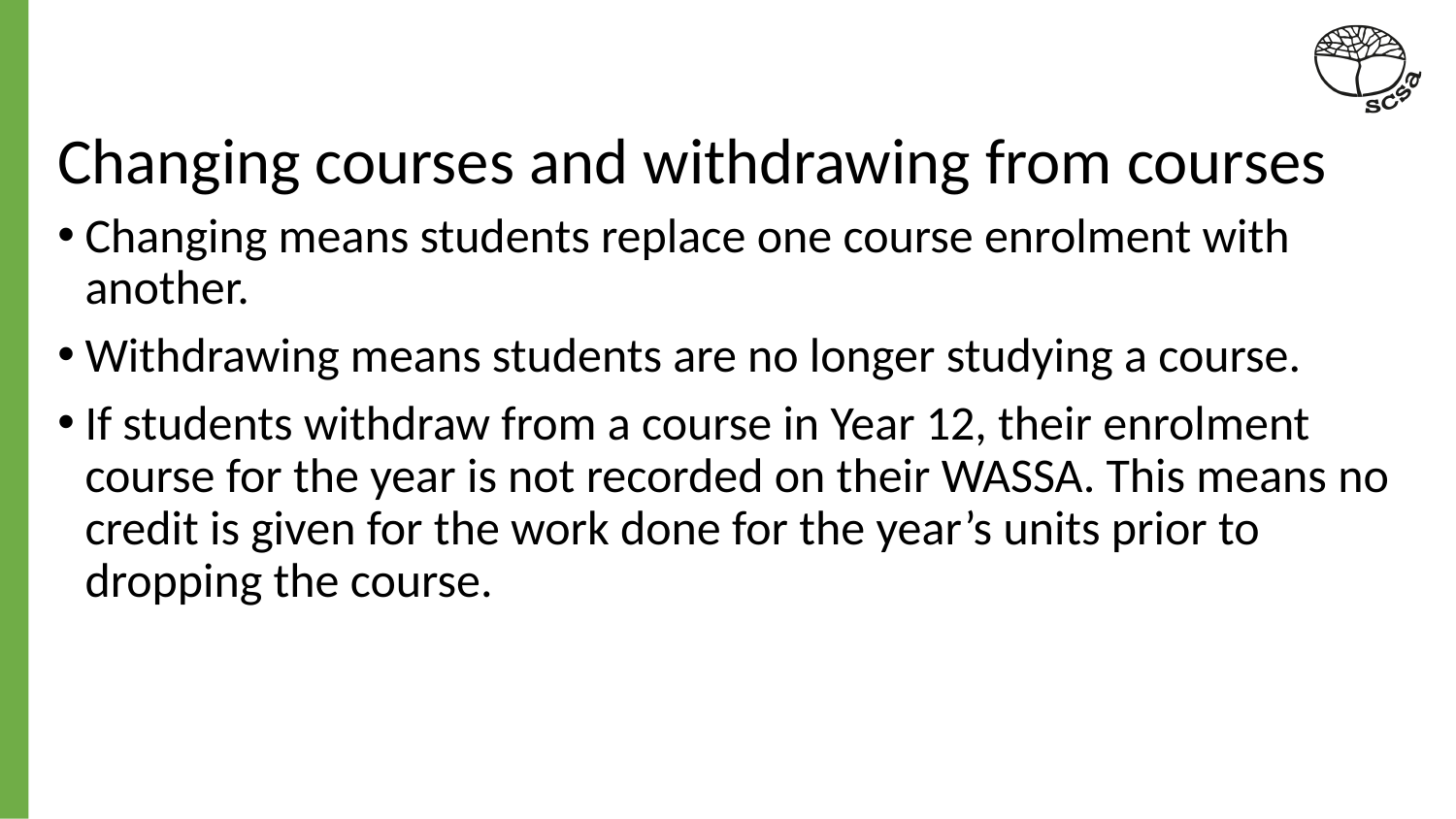

# Changing courses and withdrawing from courses
Changing means students replace one course enrolment with another.
Withdrawing means students are no longer studying a course.
If students withdraw from a course in Year 12, their enrolment  course for the year is not recorded on their WASSA. This means no credit is given for the work done for the year’s units prior to dropping the course.